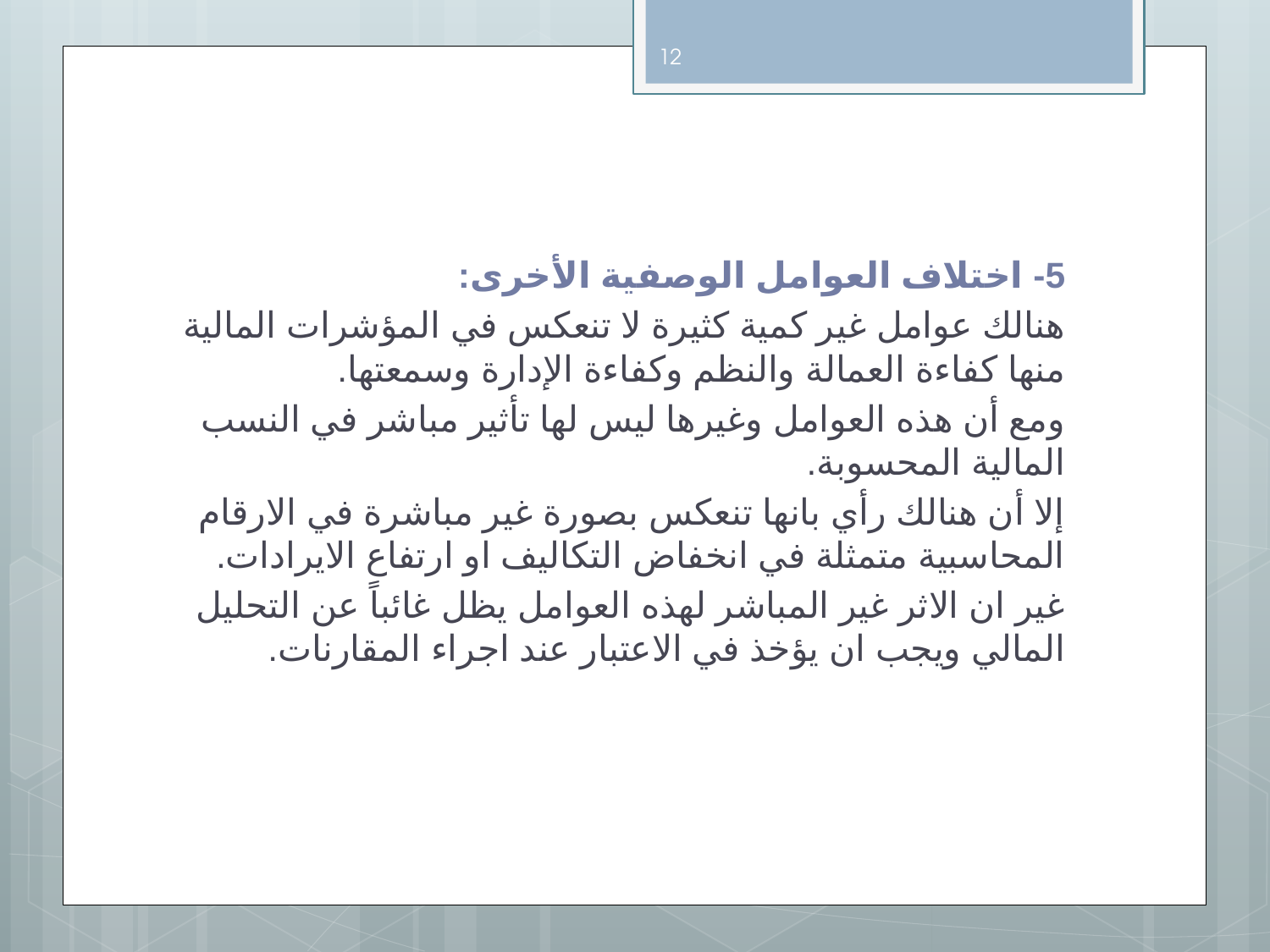

12
5- اختلاف العوامل الوصفية الأخرى:
هنالك عوامل غير كمية كثيرة لا تنعكس في المؤشرات المالية منها كفاءة العمالة والنظم وكفاءة الإدارة وسمعتها.
ومع أن هذه العوامل وغيرها ليس لها تأثير مباشر في النسب المالية المحسوبة.
إلا أن هنالك رأي بانها تنعكس بصورة غير مباشرة في الارقام المحاسبية متمثلة في انخفاض التكاليف او ارتفاع الايرادات.
غير ان الاثر غير المباشر لهذه العوامل يظل غائباً عن التحليل المالي ويجب ان يؤخذ في الاعتبار عند اجراء المقارنات.